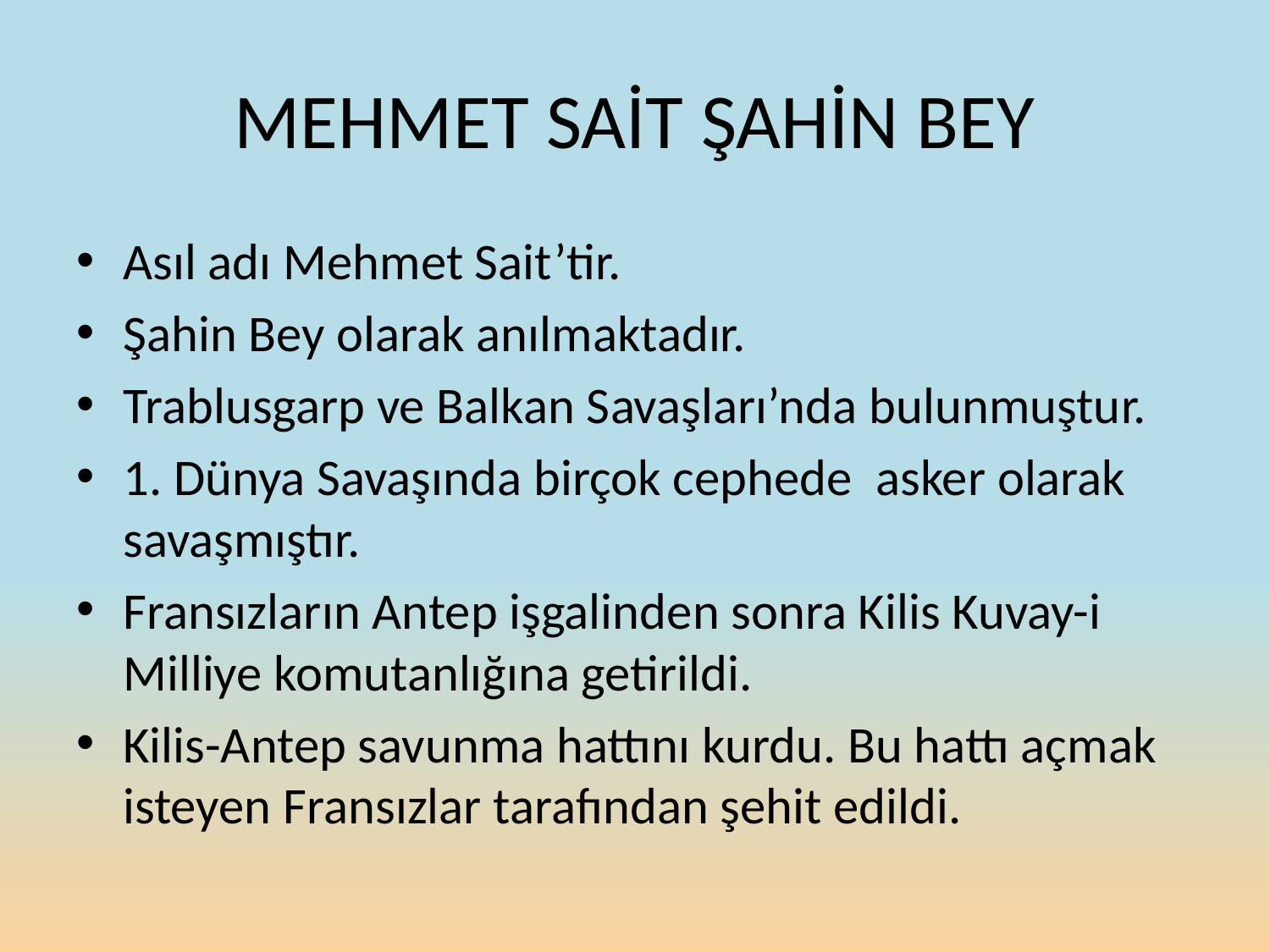

# MEHMET SAİT ŞAHİN BEY
Asıl adı Mehmet Sait’tir.
Şahin Bey olarak anılmaktadır.
Trablusgarp ve Balkan Savaşları’nda bulunmuştur.
1. Dünya Savaşında birçok cephede  asker olarak savaşmıştır.
Fransızların Antep işgalinden sonra Kilis Kuvay-i Milliye komutanlığına getirildi.
Kilis-Antep savunma hattını kurdu. Bu hattı açmak isteyen Fransızlar tarafından şehit edildi.